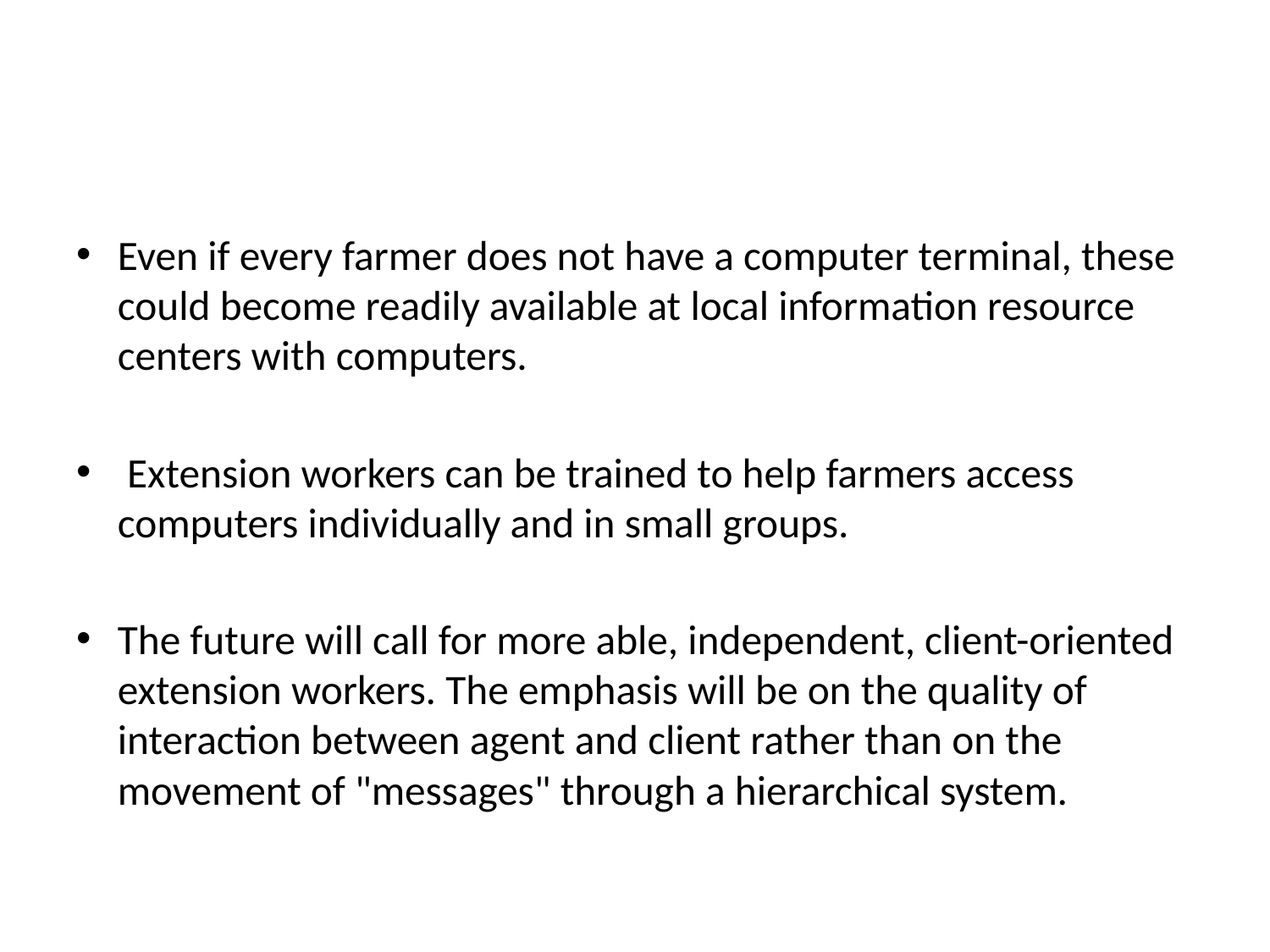

#
Even if every farmer does not have a computer terminal, these could become readily available at local information resource centers with computers.

 Extension workers can be trained to help farmers access computers individually and in small groups.

The future will call for more able, independent, client-oriented extension workers. The emphasis will be on the quality of interaction between agent and client rather than on the movement of "messages" through a hierarchical system.